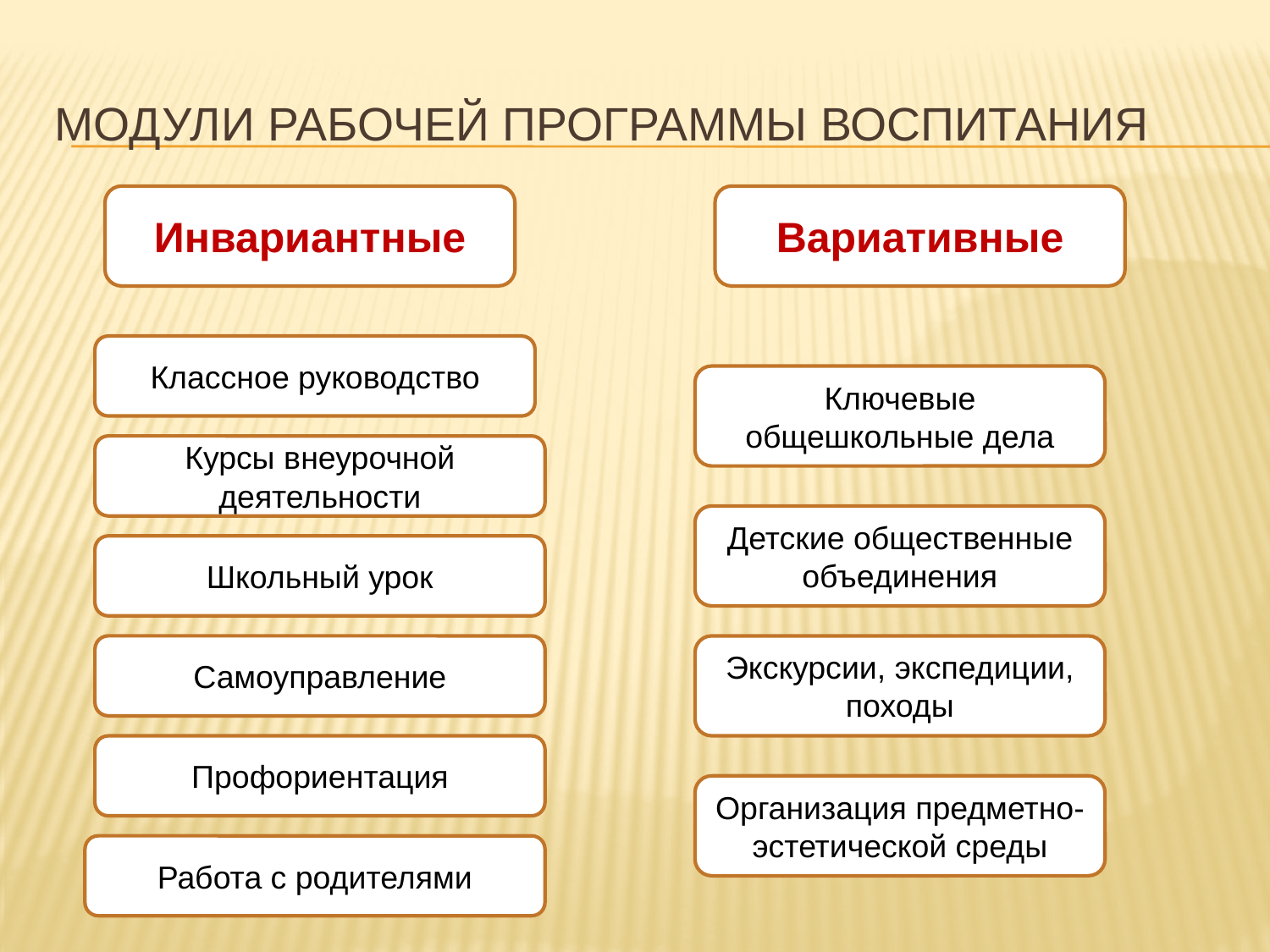

# Модули рабочей программы воспитания
Инвариантные
Вариативные

Классное руководство
Ключевые общешкольные дела
Курсы внеурочной деятельности
Детские общественные объединения
Школьный урок
Самоуправление
Экскурсии, экспедиции, походы
Профориентация
Организация предметно-эстетической среды
Работа с родителями